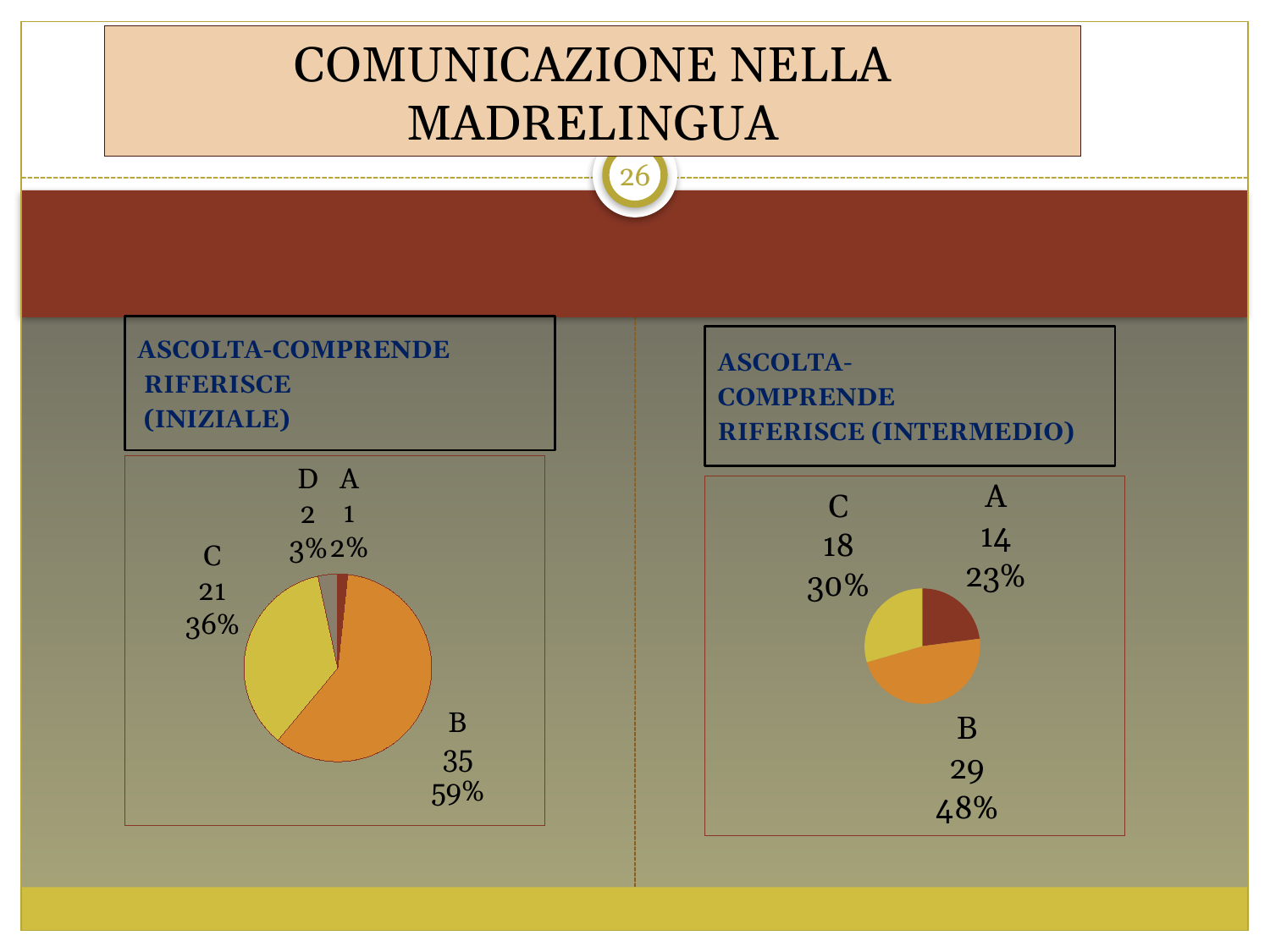

# COMUNICAZIONE NELLA MADRELINGUA
26
ASCOLTA-COMPRENDE
 RIFERISCE
 (INIZIALE)
ASCOLTA-
COMPRENDE
RIFERISCE (INTERMEDIO)

### Chart

| Category | Vendite |
|---|---|
| A | 1.0 |
| B | 35.0 |
| C | 21.0 |
| D | 2.0 |

### Chart

| Category | Colonna1 |
|---|---|
| A | 14.0 |
| B | 29.0 |
| C | 18.0 |
| D | 0.0 |